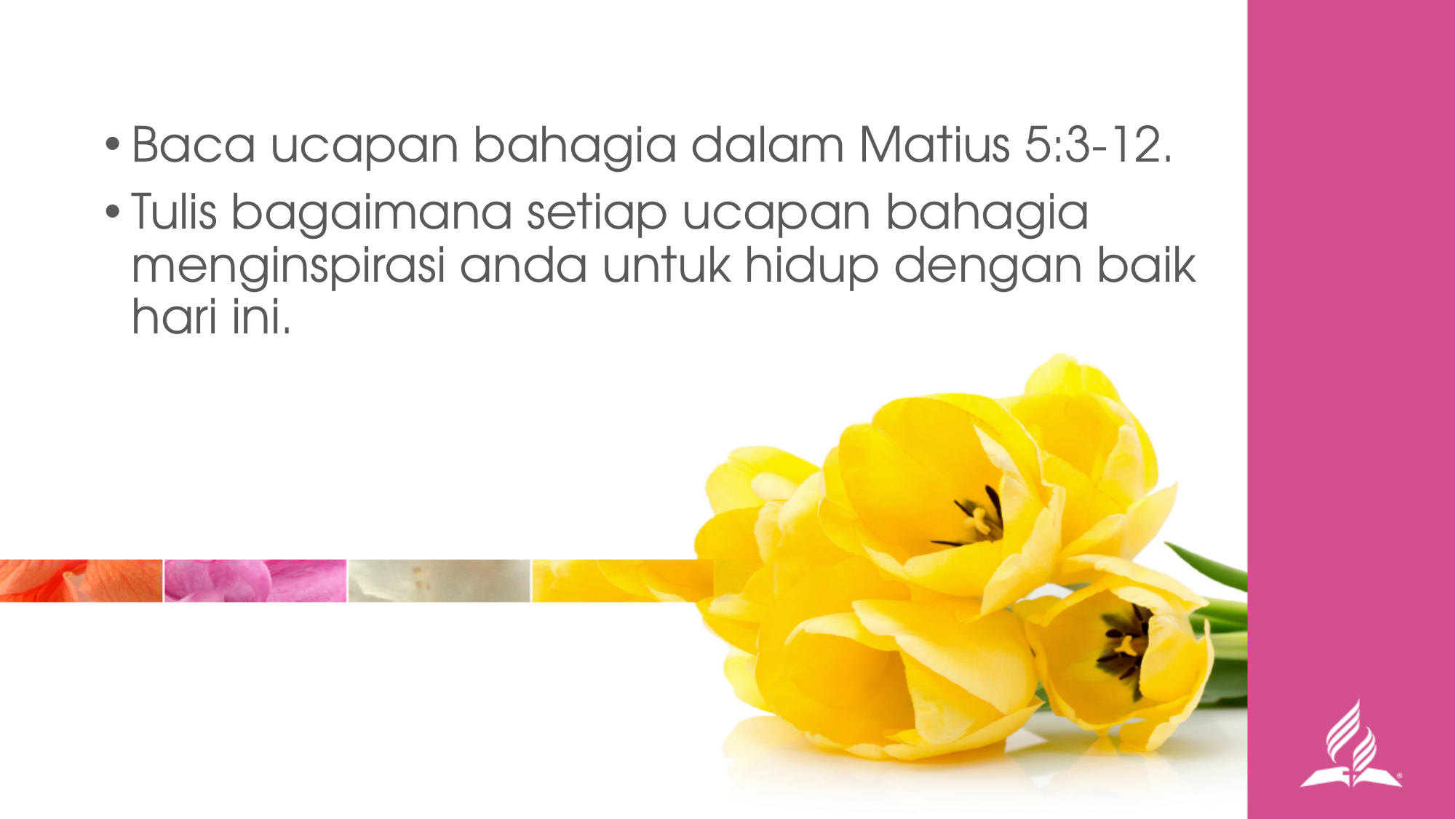

Baca ucapan bahagia dalam Matius 5:3-12.
Tulis bagaimana setiap ucapan bahagia menginspirasi anda untuk hidup dengan baik hari ini.